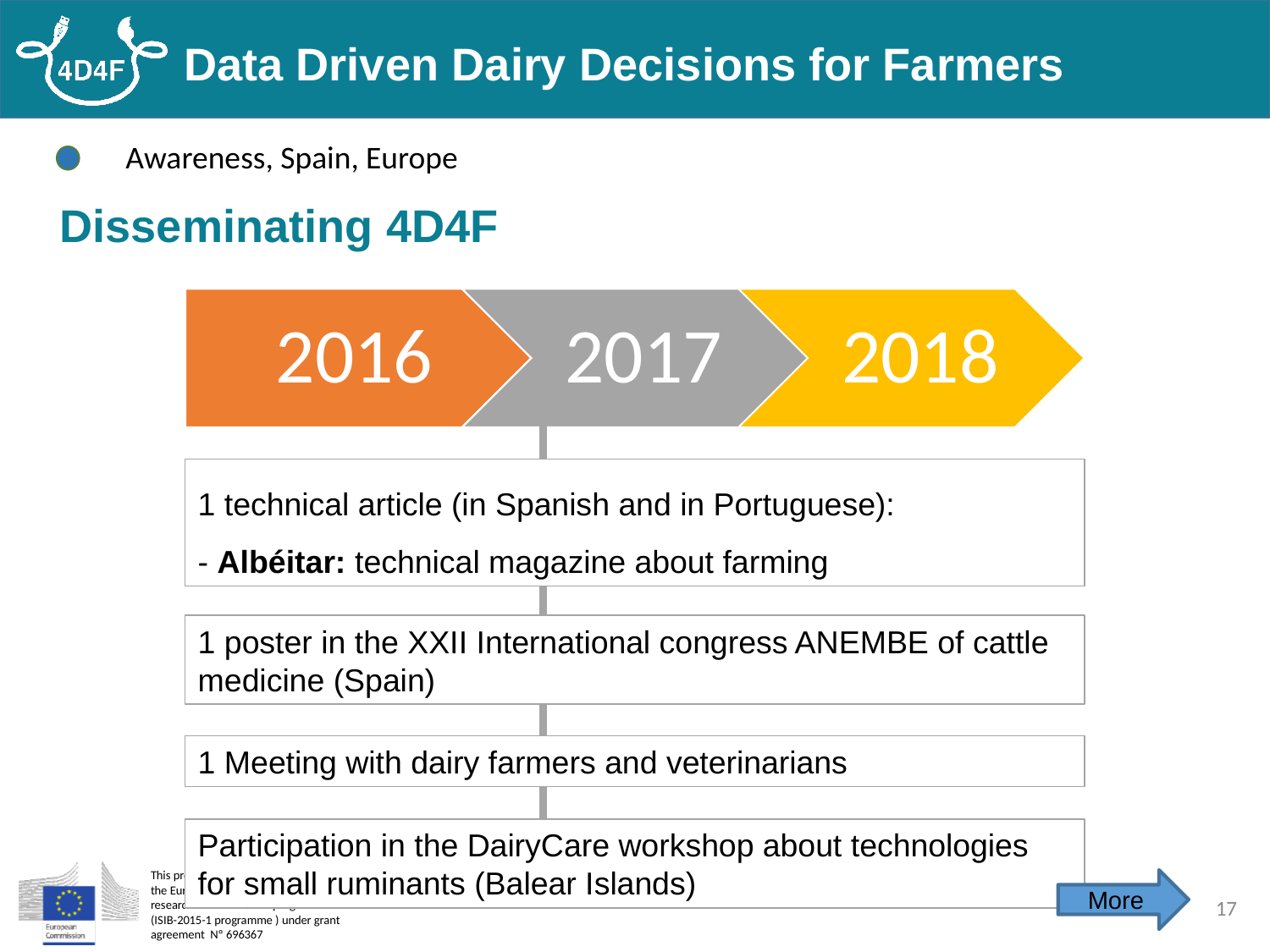

Awareness, Spain, Europe

Disseminating 4D4F

2016

2017

2018
1 technical article (in Spanish and in Portuguese):
- Albéitar: technical magazine about farming
1 poster in the XXII International congress ANEMBE of cattle medicine (Spain)
1 Meeting with dairy farmers and veterinarians
Participation in the DairyCare workshop about technologies for small ruminants (Balear Islands)
More
17